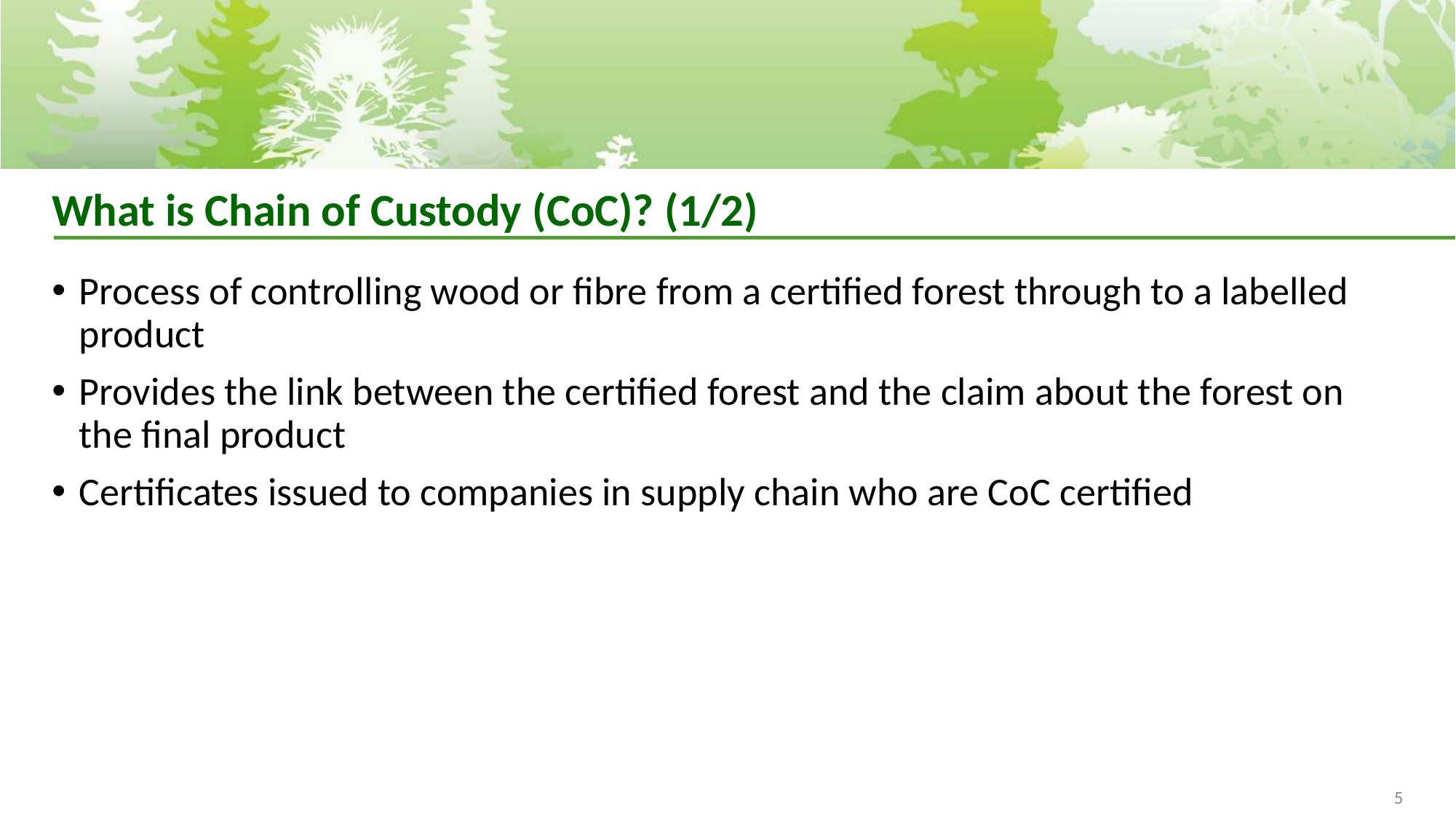

# What is Chain of Custody (CoC)? (1/2)
Process of controlling wood or fibre from a certified forest through to a labelled product
Provides the link between the certified forest and the claim about the forest on the final product
Certificates issued to companies in supply chain who are CoC certified

5